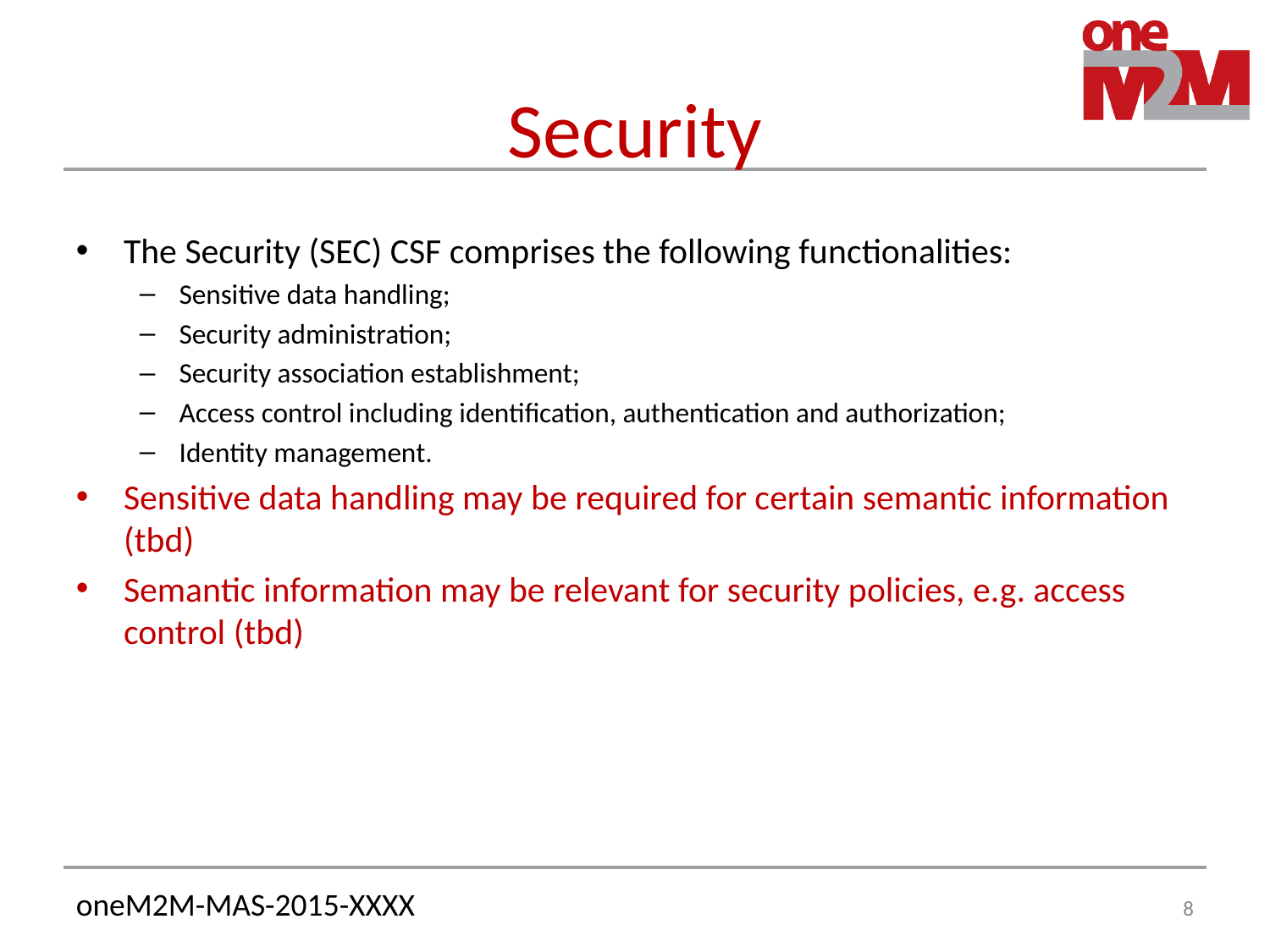

# Security
The Security (SEC) CSF comprises the following functionalities:
Sensitive data handling;
Security administration;
Security association establishment;
Access control including identification, authentication and authorization;
Identity management.
Sensitive data handling may be required for certain semantic information (tbd)
Semantic information may be relevant for security policies, e.g. access control (tbd)
8